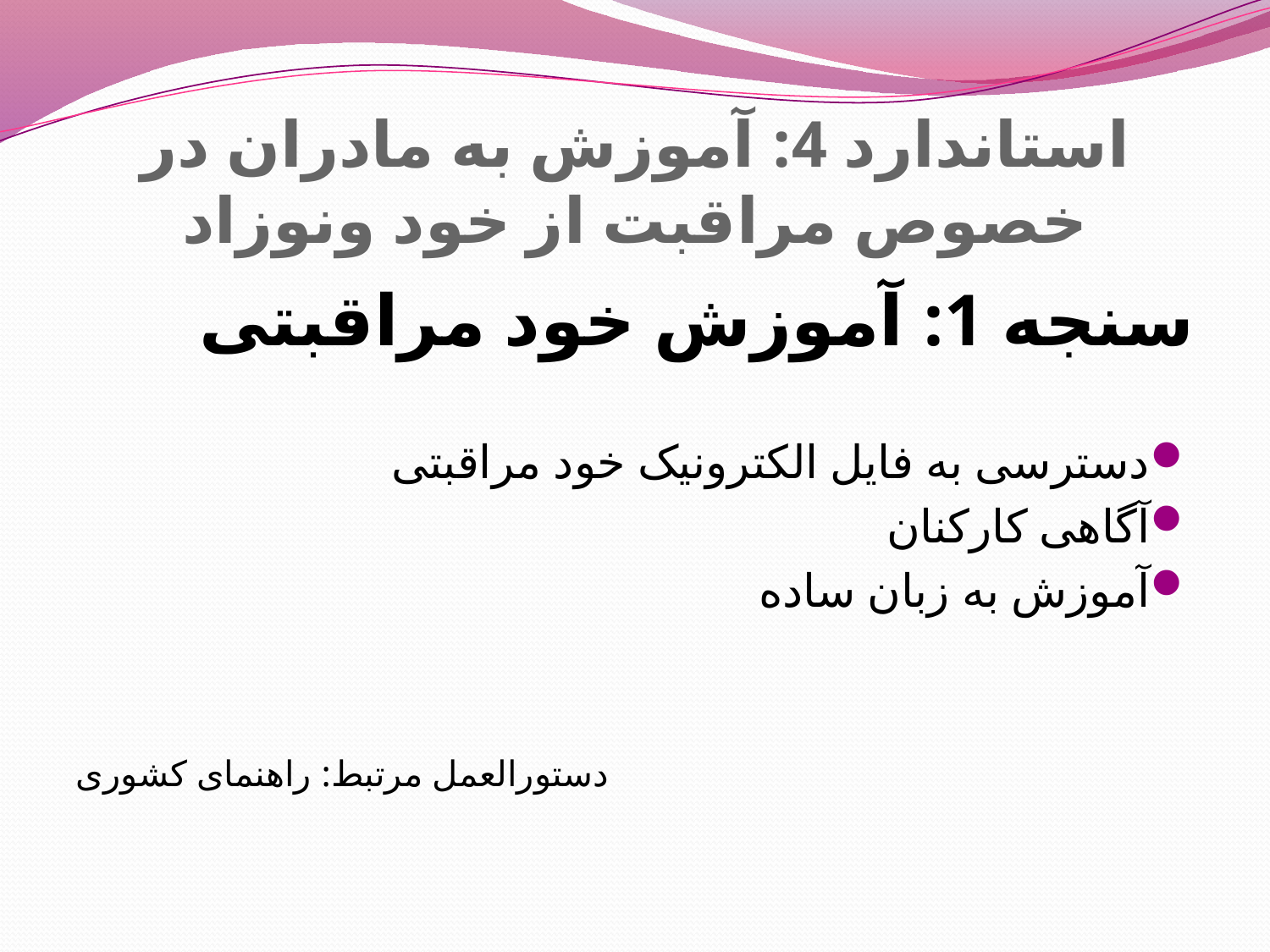

# استاندارد 4: آموزش به مادران در خصوص مراقبت از خود ونوزاد
سنجه 1: آموزش خود مراقبتی

دسترسی به فایل الکترونیک خود مراقبتی
آگاهی کارکنان
آموزش به زبان ساده

دستورالعمل مرتبط: راهنمای کشوری